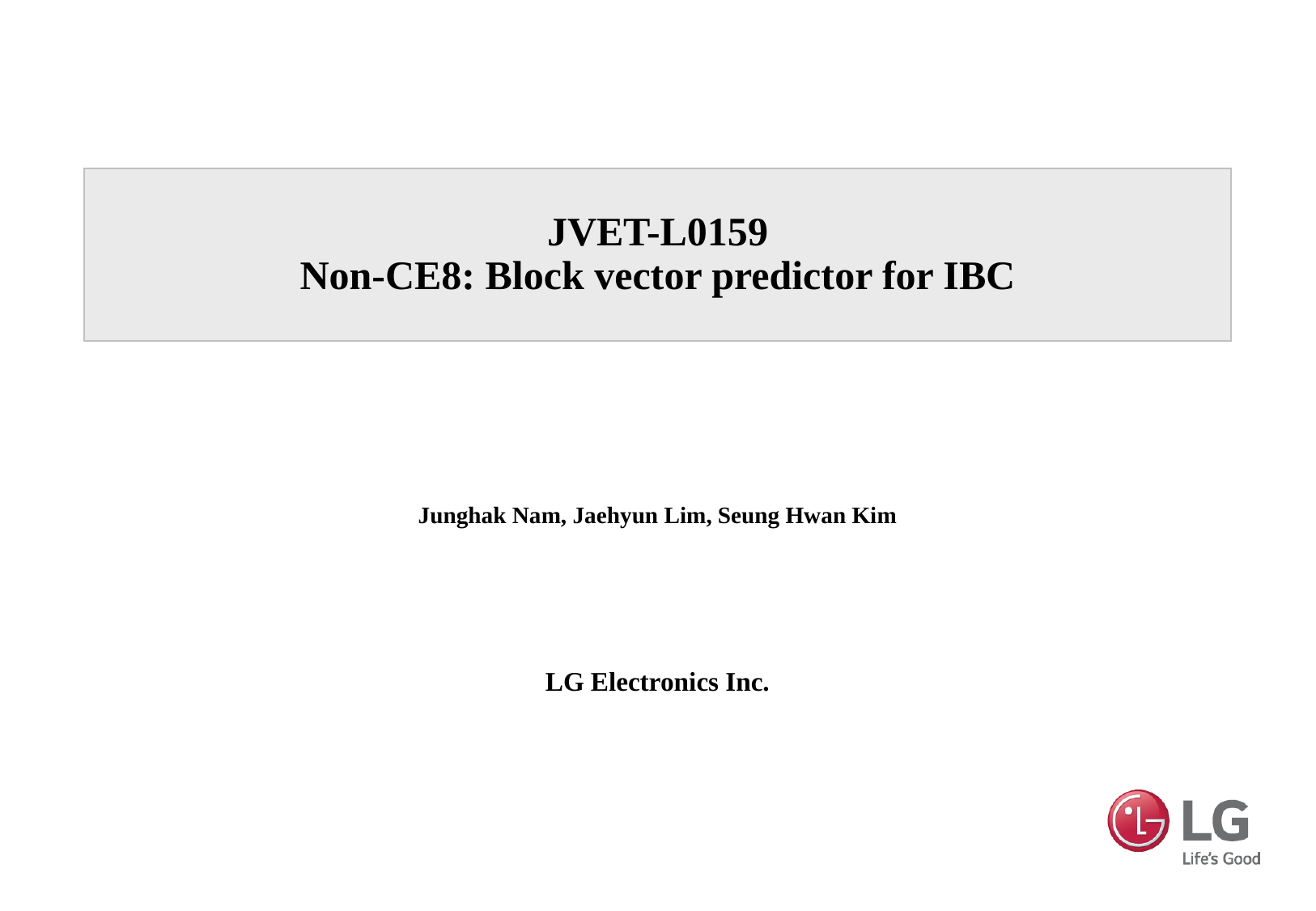

# JVET-L0159 Non-CE8: Block vector predictor for IBC
Junghak Nam, Jaehyun Lim, Seung Hwan Kim